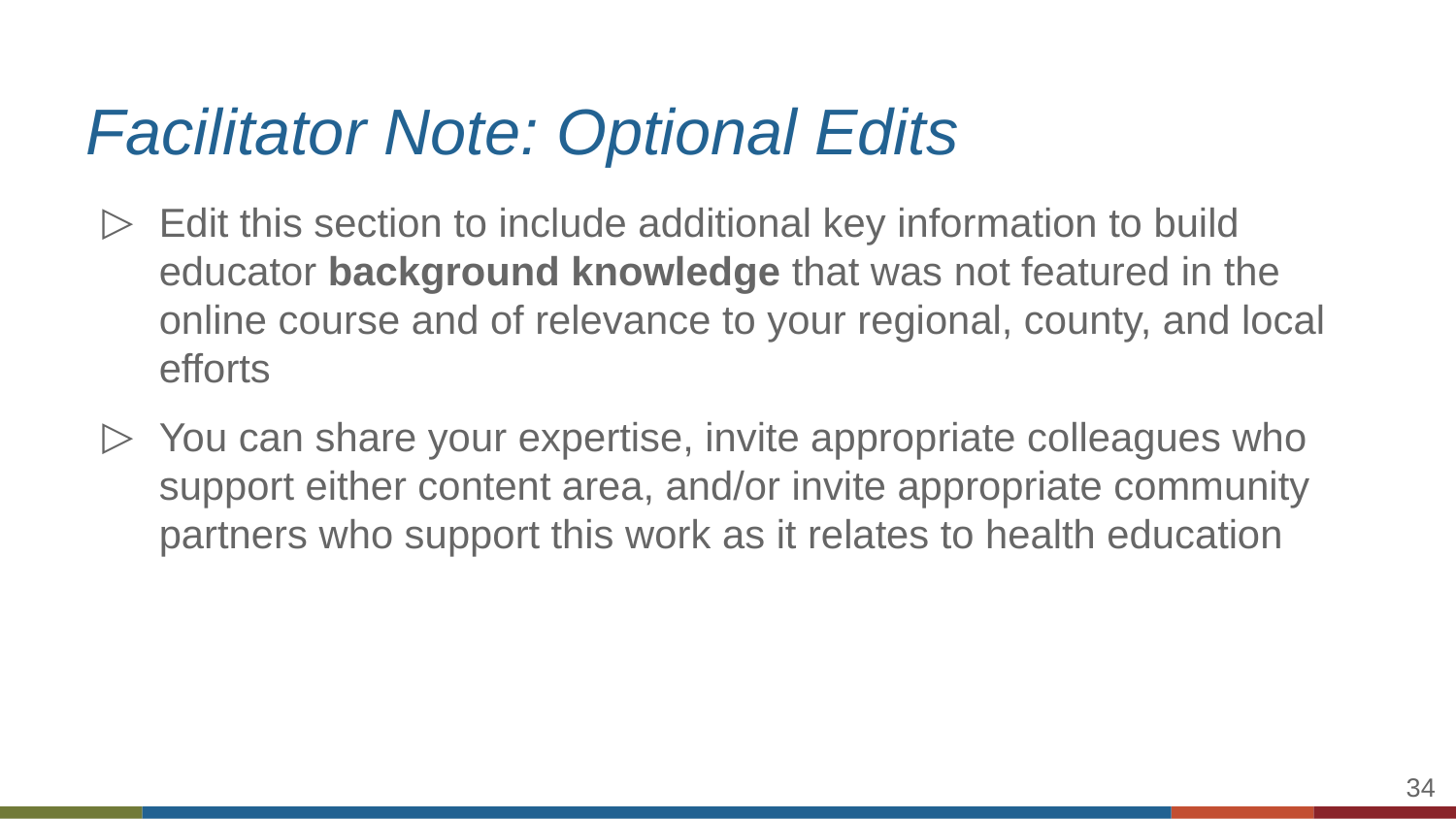

# Facilitator Note: Optional Edits
Edit this section to include additional key information to build educator background knowledge that was not featured in the online course and of relevance to your regional, county, and local efforts
You can share your expertise, invite appropriate colleagues who support either content area, and/or invite appropriate community partners who support this work as it relates to health education

34